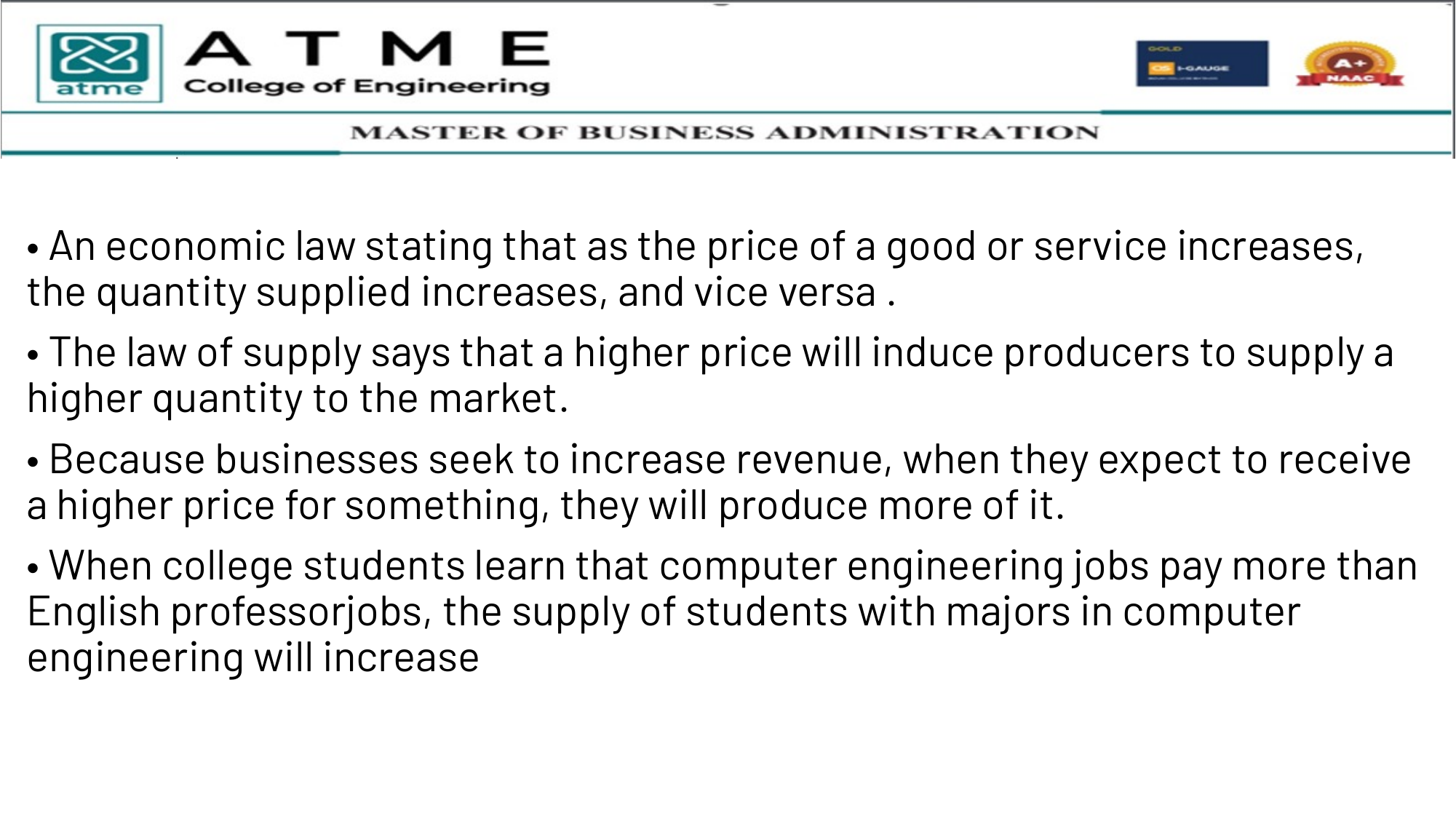

• An economic law stating that as the price of a good or service increases, the quantity supplied increases, and vice versa .
• The law of supply says that a higher price will induce producers to supply a higher quantity to the market.
• Because businesses seek to increase revenue, when they expect to receive a higher price for something, they will produce more of it.
• When college students learn that computer engineering jobs pay more than English professorjobs, the supply of students with majors in computer engineering will increase